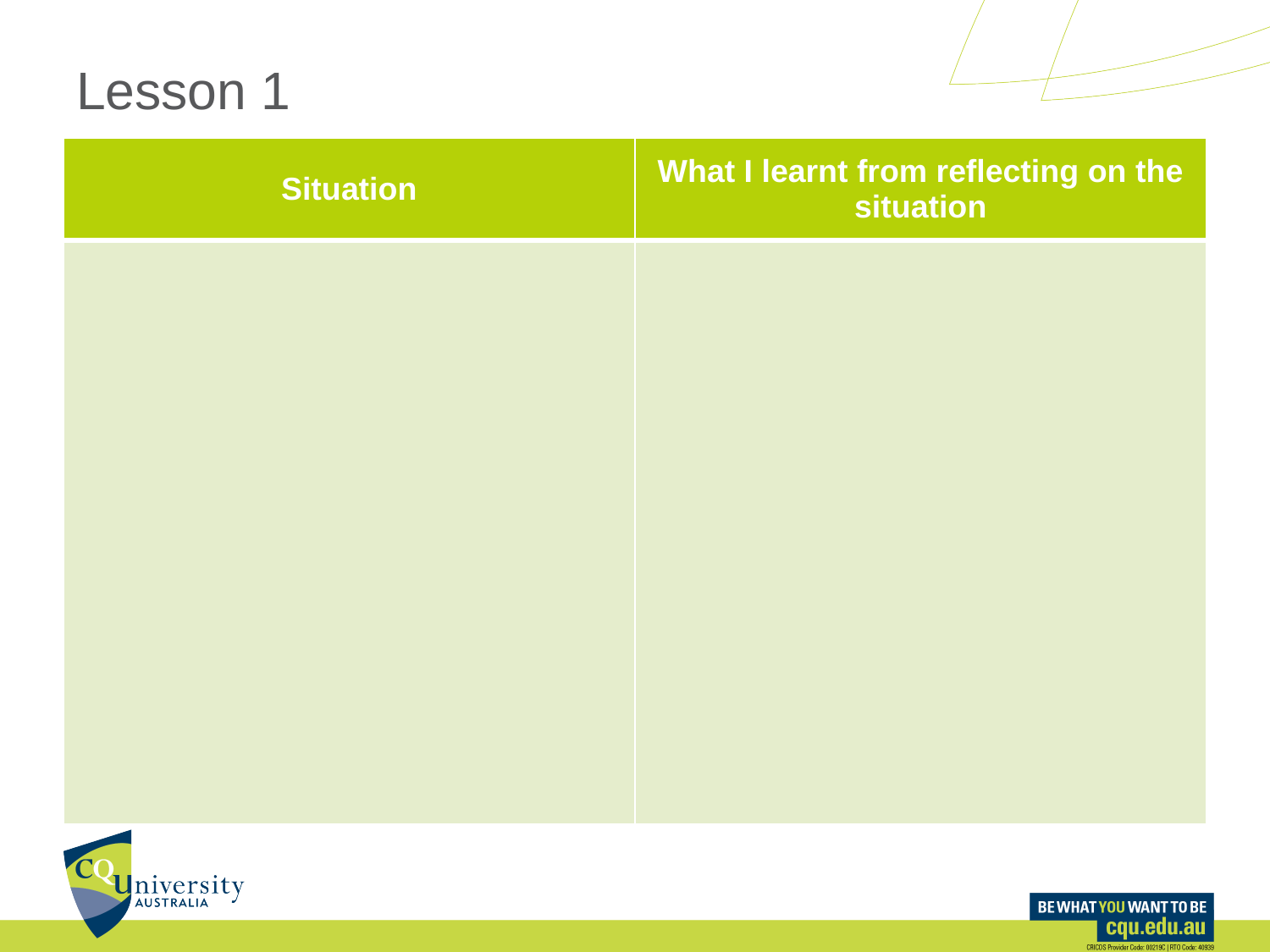

# Lesson 1
| Situation | What I learnt from reflecting on the situation |
| --- | --- |
|  |  |